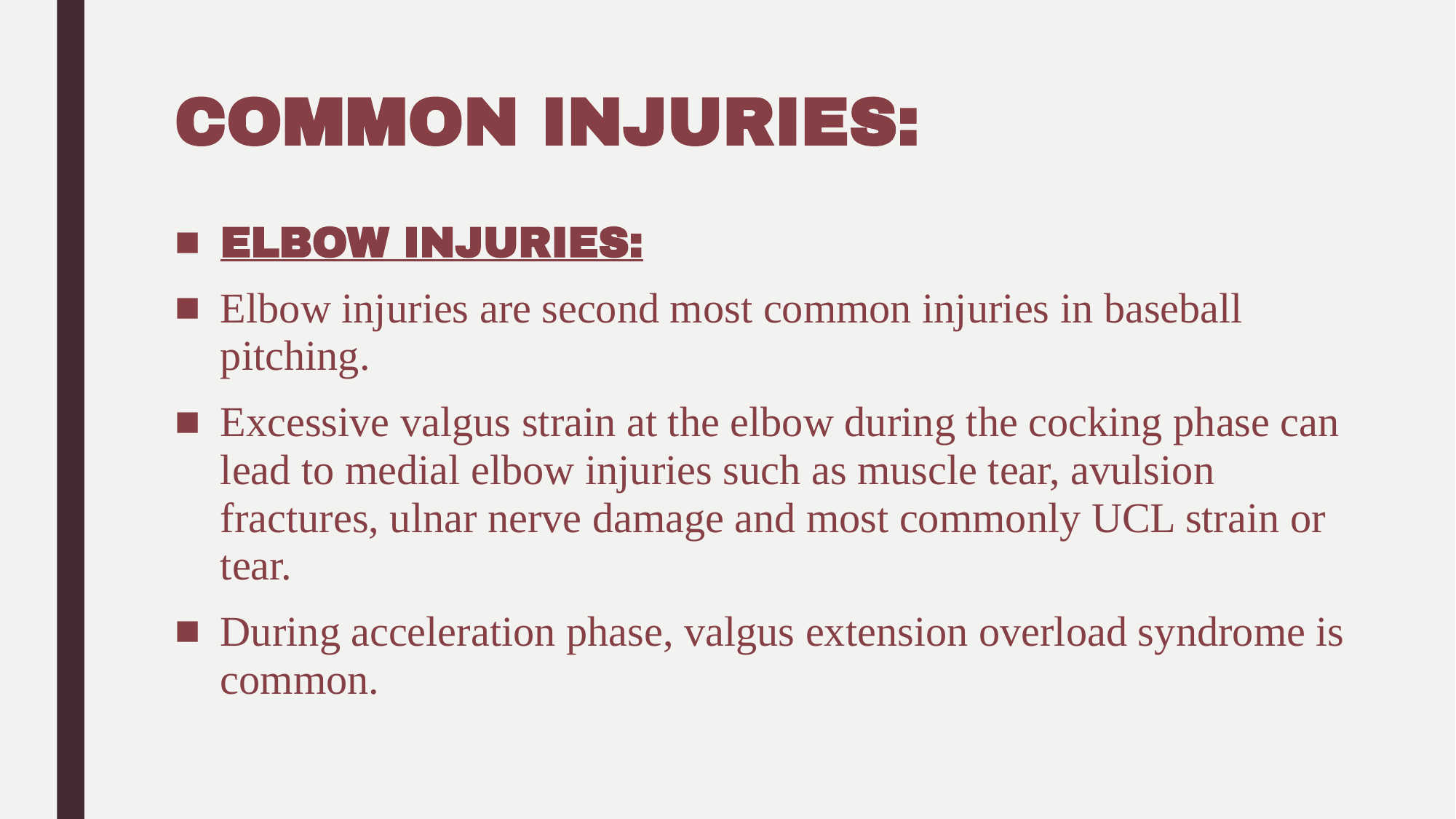

# COMMON INJURIES:
ELBOW INJURIES:
Elbow injuries are second most common injuries in baseball pitching.
Excessive valgus strain at the elbow during the cocking phase can lead to medial elbow injuries such as muscle tear, avulsion fractures, ulnar nerve damage and most commonly UCL strain or tear.
During acceleration phase, valgus extension overload syndrome is common.